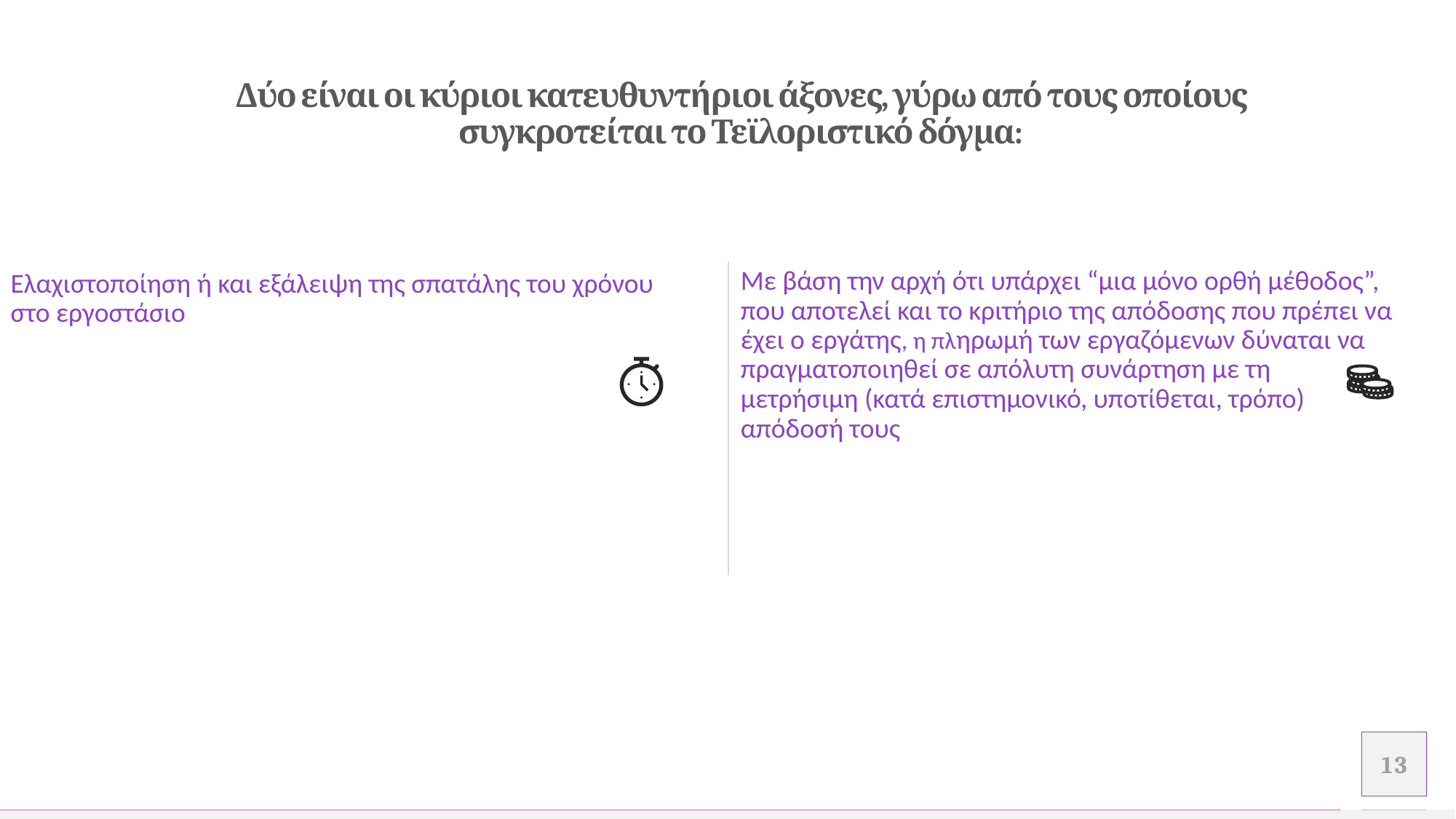

# Δύο είναι οι κύριοι κατευθυντήριοι άξονες, γύρω από τους οποίους συγκροτείται το Τεϊλοριστικό δόγμα:
Με βάση την αρχή ότι υπάρχει “μια μόνο ορθή μέθοδος”, που αποτελεί και το κριτήριο της απόδοσης που πρέπει να έχει ο εργάτης, η πληρωμή των εργαζόμενων δύναται να πραγματοποιηθεί σε απόλυτη συνάρτηση με τη μετρήσιμη (κατά επιστημονικό, υποτίθεται, τρόπο) απόδοσή τους
Ελαχιστοποίηση ή και εξάλειψη της σπατάλης του χρόνου στο εργοστάσιο

.
.
13
Προσθέστε υποσέλιδο